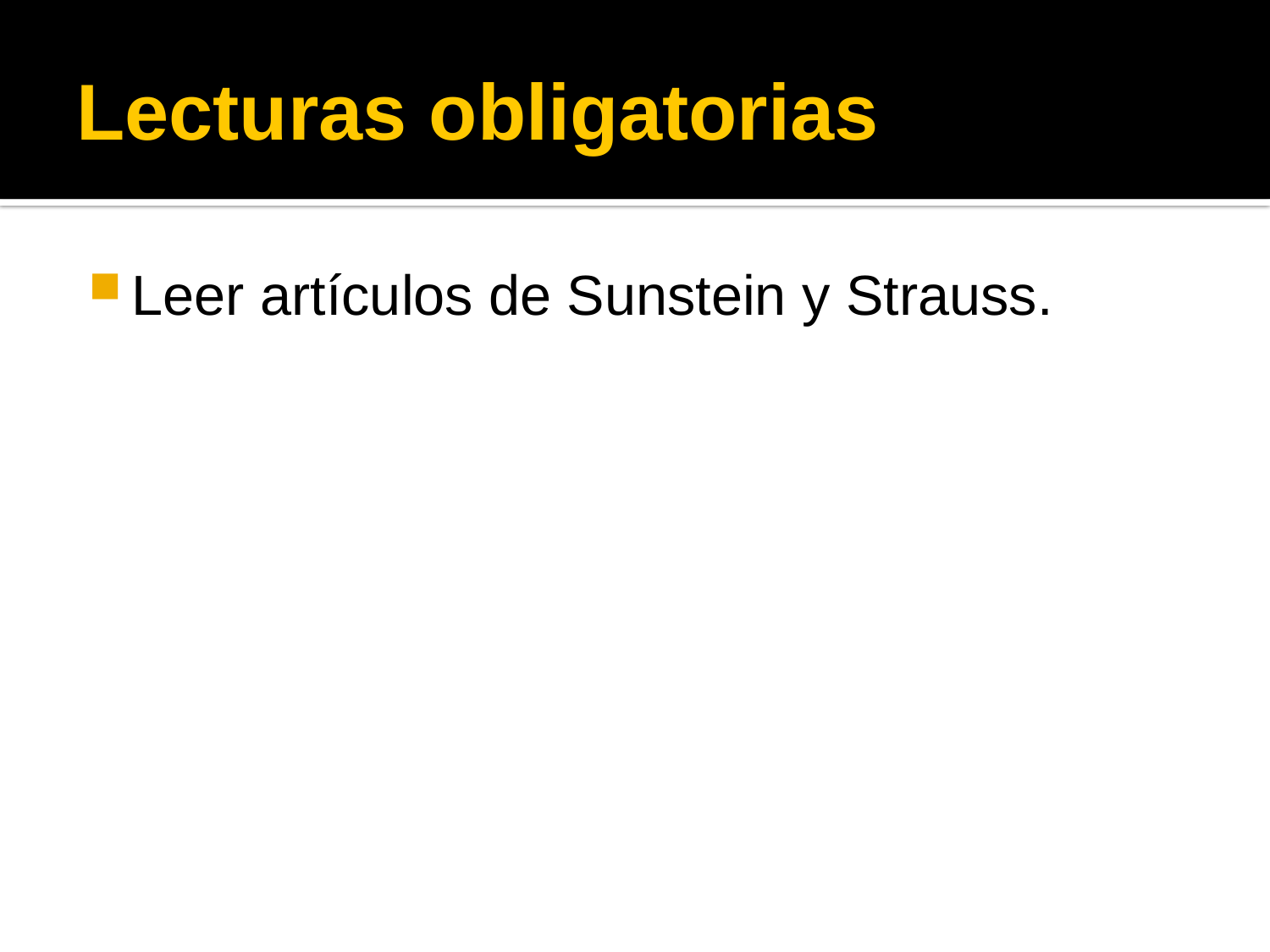

# Lecturas obligatorias
Leer artículos de Sunstein y Strauss.